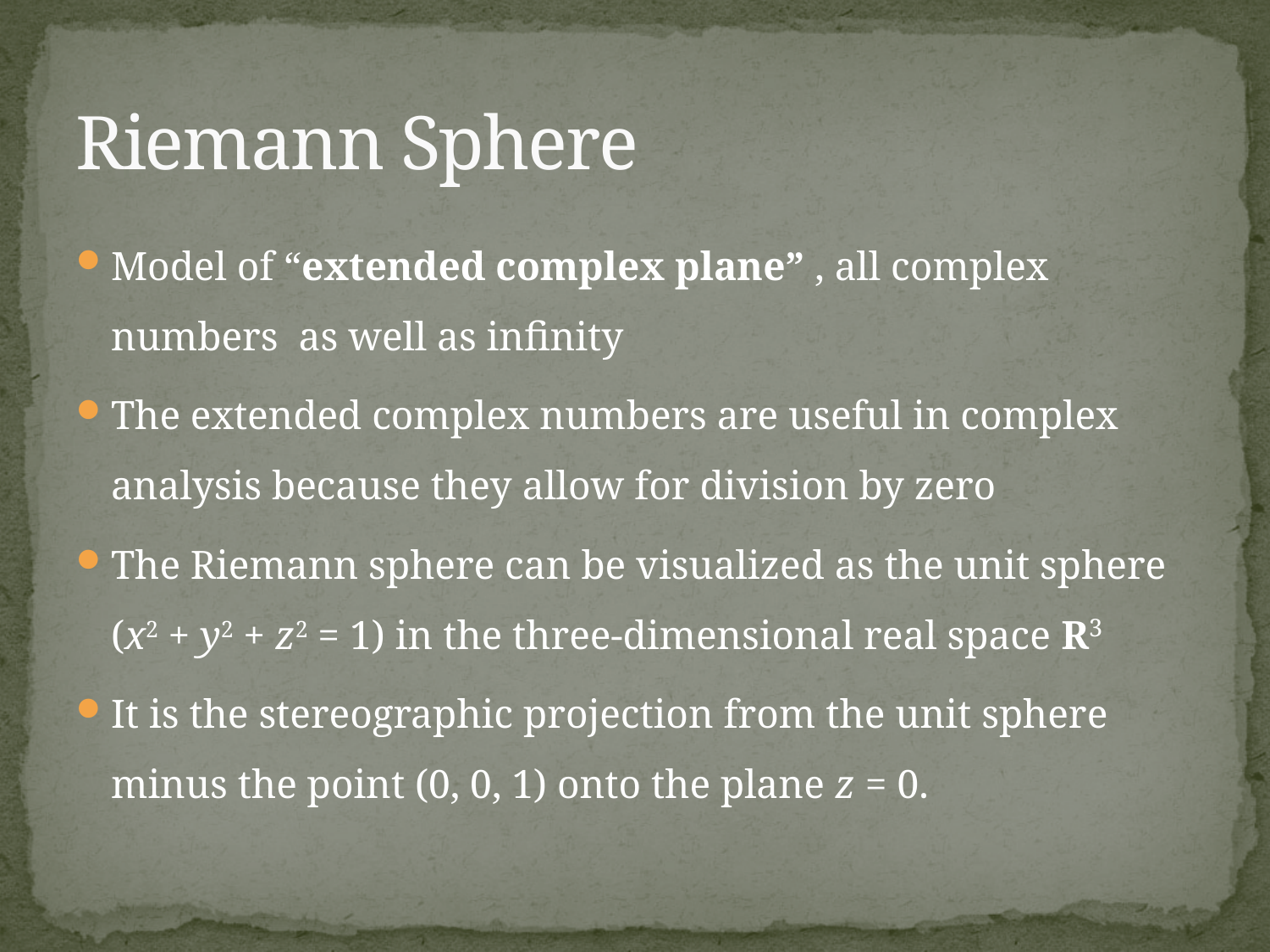

# Riemann Sphere
Model of “extended complex plane” , all complex numbers  as well as infinity
The extended complex numbers are useful in complex analysis because they allow for division by zero
The Riemann sphere can be visualized as the unit sphere (x2 + y2 + z2 = 1) in the three-dimensional real space R3
It is the stereographic projection from the unit sphere minus the point (0, 0, 1) onto the plane z = 0.